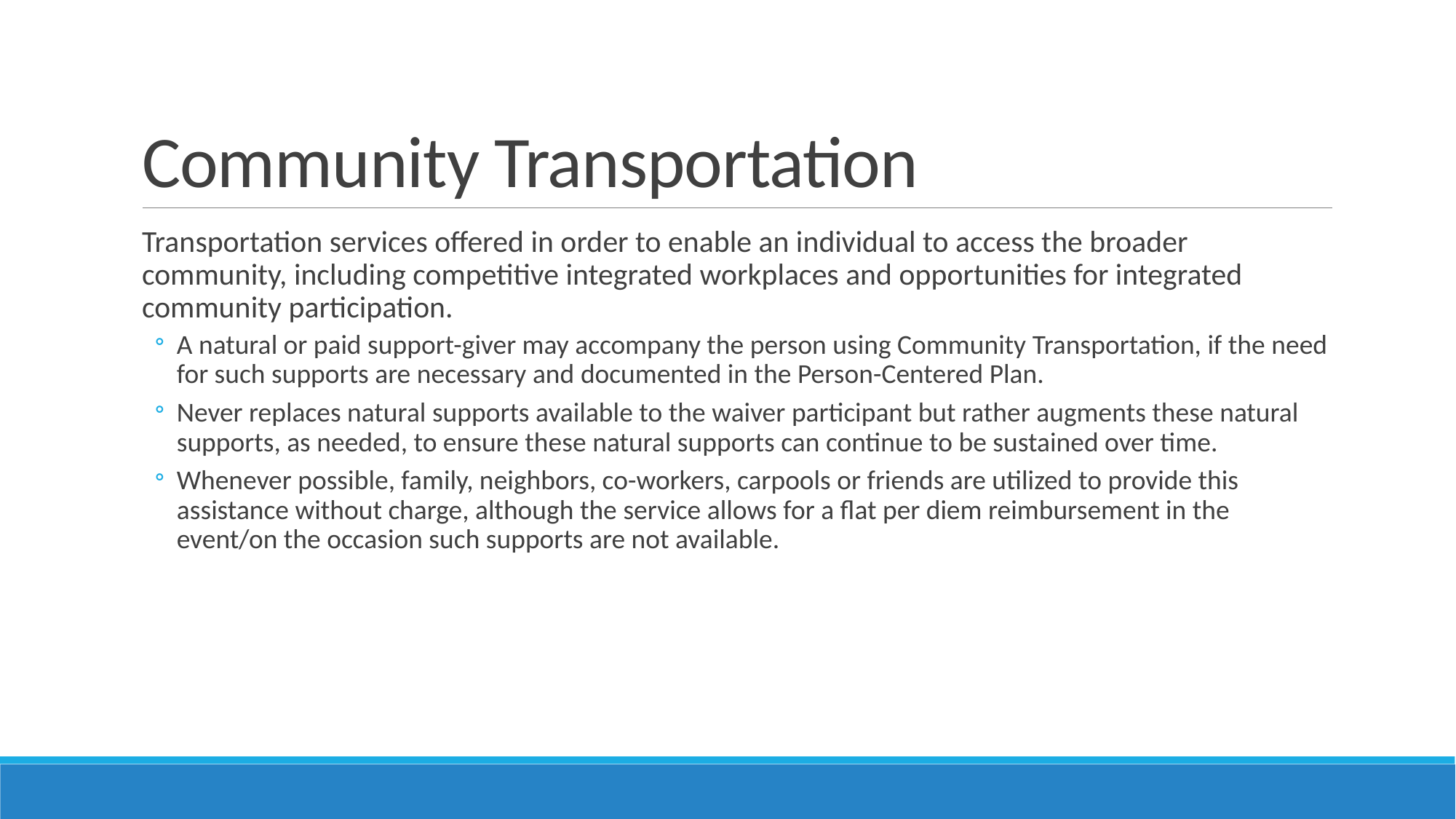

# Community Transportation
Transportation services offered in order to enable an individual to access the broader community, including competitive integrated workplaces and opportunities for integrated community participation.
A natural or paid support-giver may accompany the person using Community Transportation, if the need for such supports are necessary and documented in the Person-Centered Plan.
Never replaces natural supports available to the waiver participant but rather augments these natural supports, as needed, to ensure these natural supports can continue to be sustained over time.
Whenever possible, family, neighbors, co-workers, carpools or friends are utilized to provide this assistance without charge, although the service allows for a flat per diem reimbursement in the event/on the occasion such supports are not available.